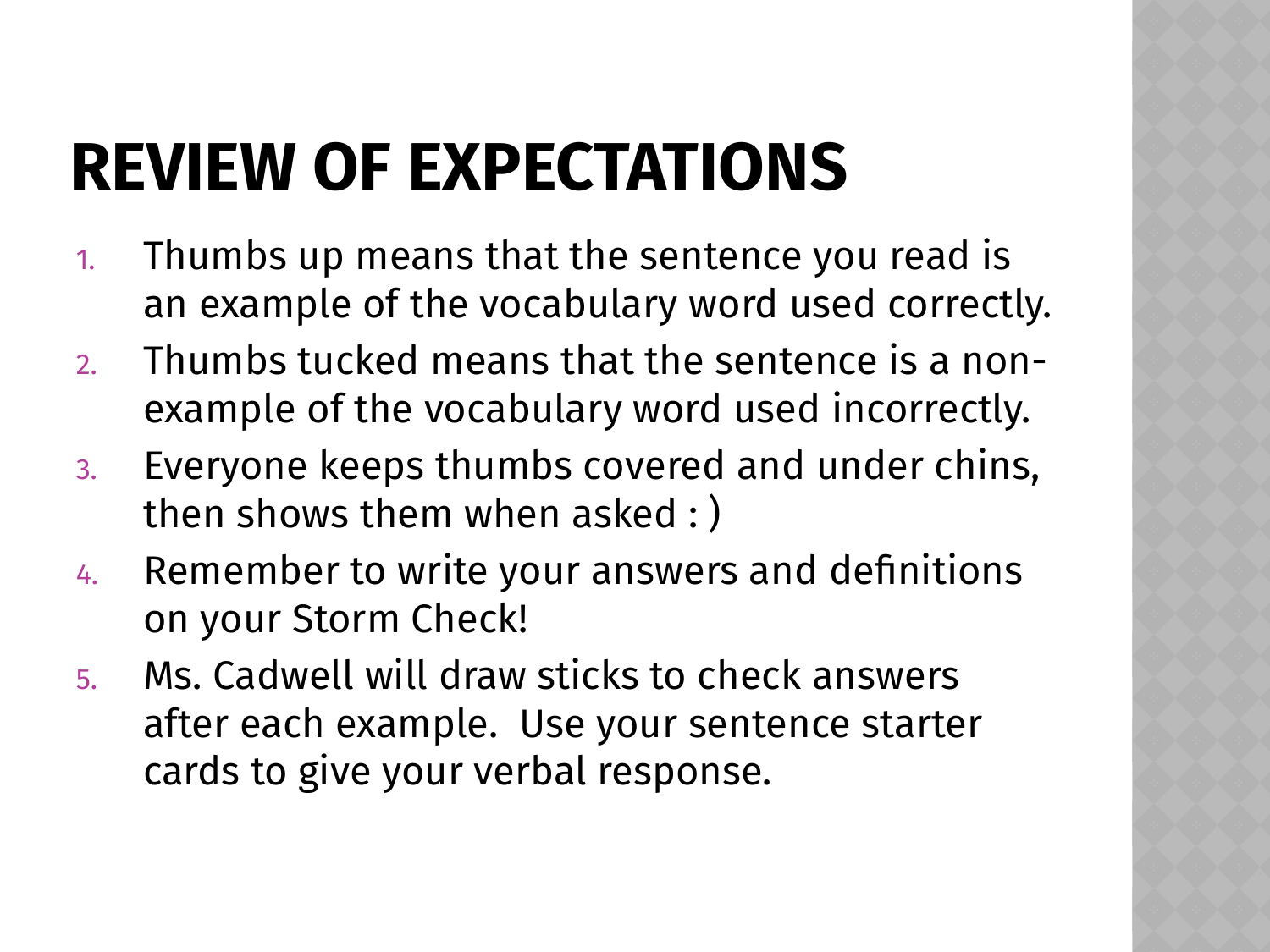

# Review of Expectations
Thumbs up means that the sentence you read is an example of the vocabulary word used correctly.
Thumbs tucked means that the sentence is a non-example of the vocabulary word used incorrectly.
Everyone keeps thumbs covered and under chins, then shows them when asked : )
Remember to write your answers and definitions on your Storm Check!
Ms. Cadwell will draw sticks to check answers after each example.  Use your sentence starter cards to give your verbal response.